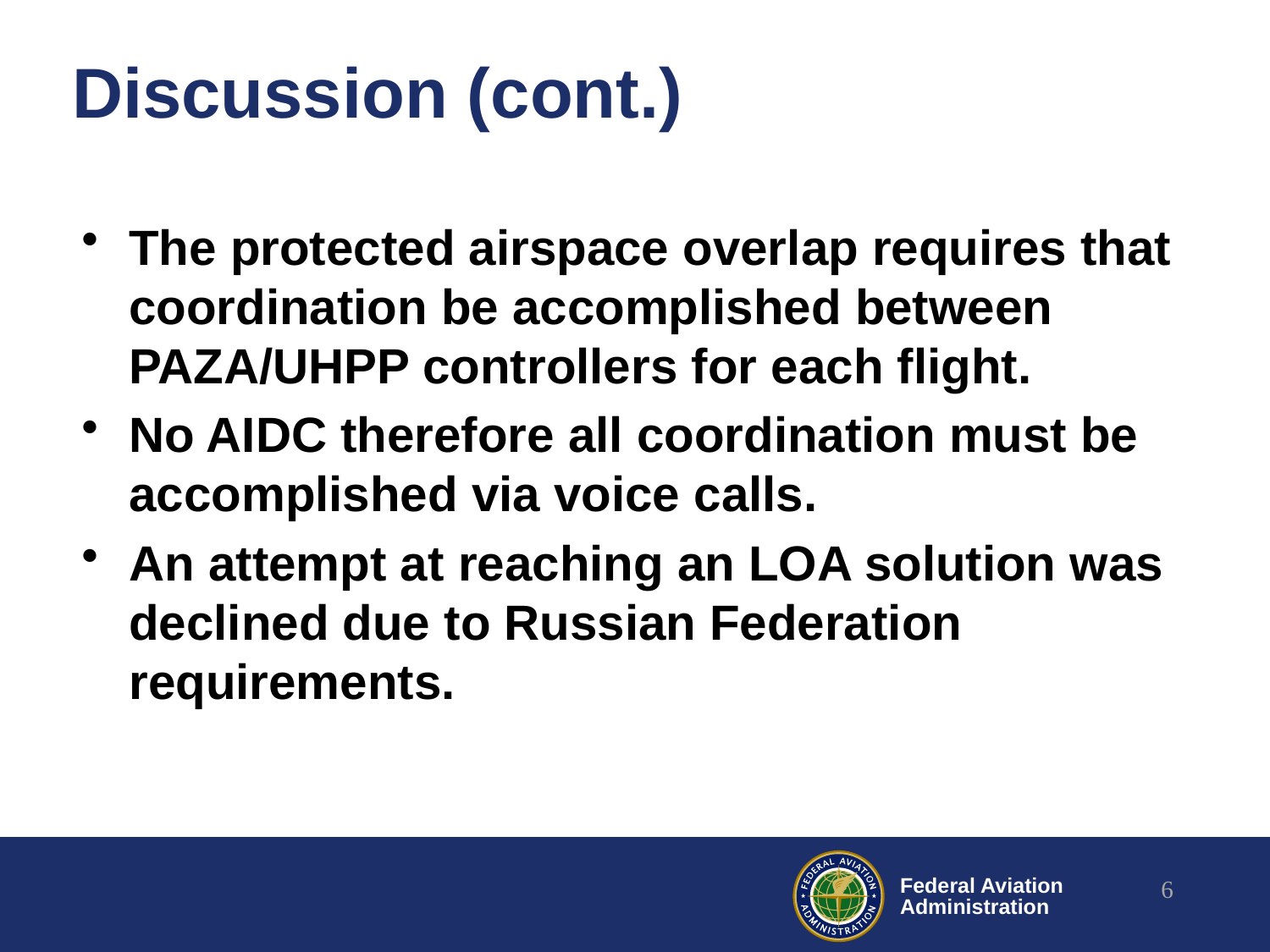

# Discussion (cont.)
The protected airspace overlap requires that coordination be accomplished between PAZA/UHPP controllers for each flight.
No AIDC therefore all coordination must be accomplished via voice calls.
An attempt at reaching an LOA solution was declined due to Russian Federation requirements.
6